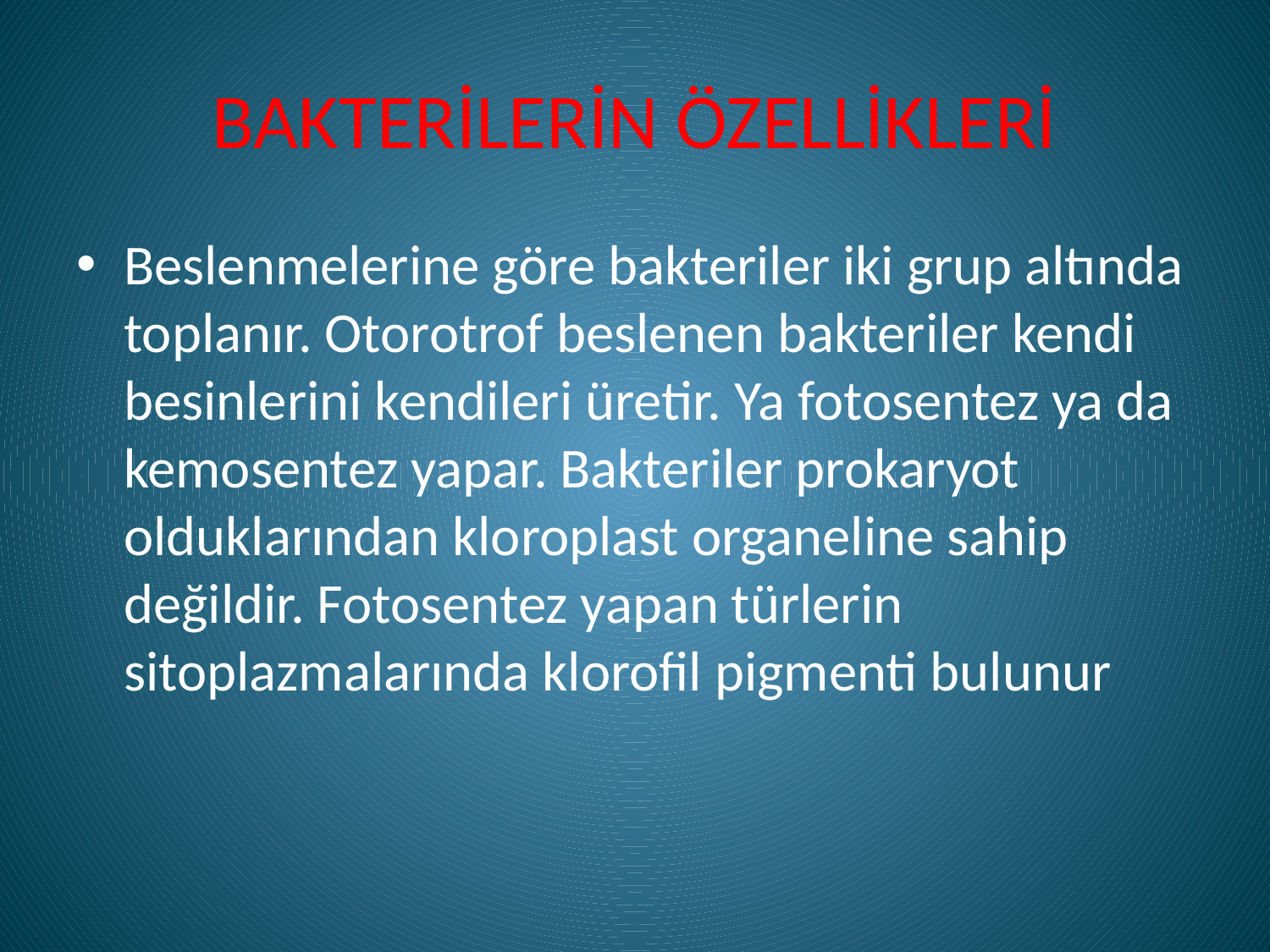

# BAKTERİLERİN ÖZELLİKLERİ
Beslenmelerine göre bakteriler iki grup altında toplanır. Otorotrof beslenen bakteriler kendi besinlerini kendileri üretir. Ya fotosentez ya da kemosentez yapar. Bakteriler prokaryot olduklarından kloroplast organeline sahip değildir. Fotosentez yapan türlerin sitoplazmalarında klorofil pigmenti bulunur